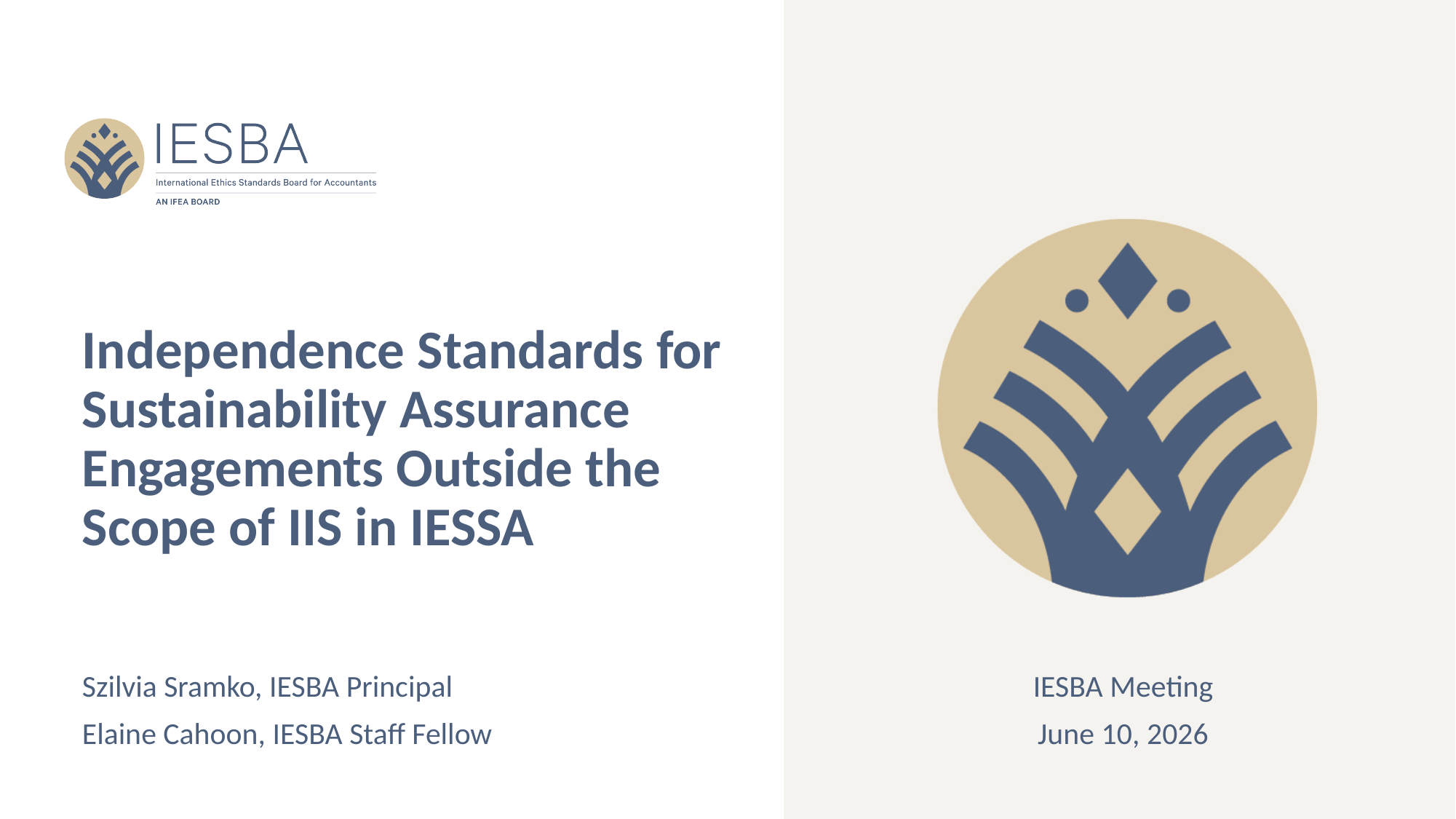

# Independence Standards for Sustainability Assurance Engagements Outside the Scope of IIS in IESSA
Szilvia Sramko, IESBA Principal
Elaine Cahoon, IESBA Staff Fellow
IESBA Meeting
June 10, 2026